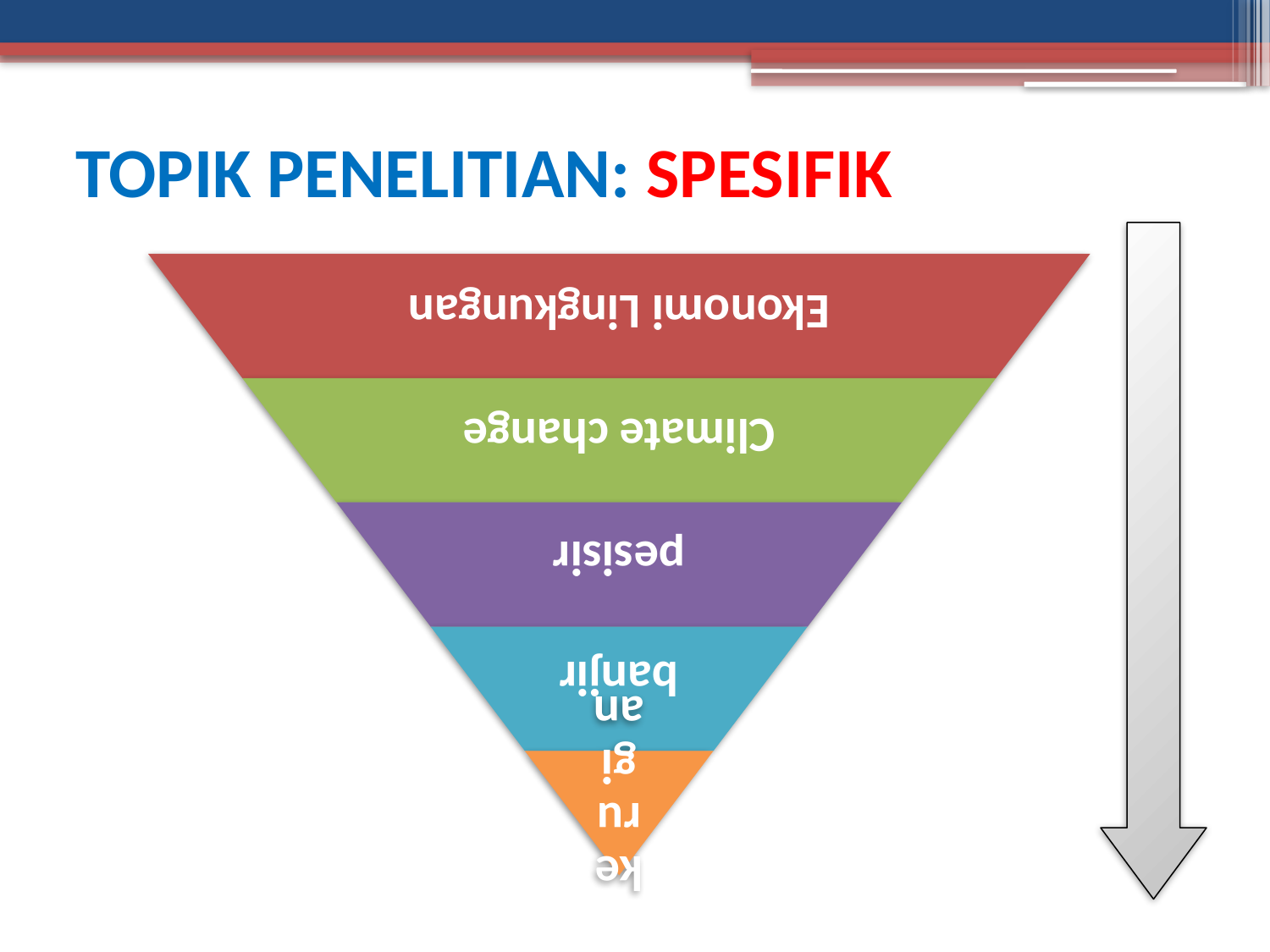

# TOPIK PENELITIAN: SPESIFIK

Ekonomi Lingkungan
Climate change
pesisir
banjir
kerugian